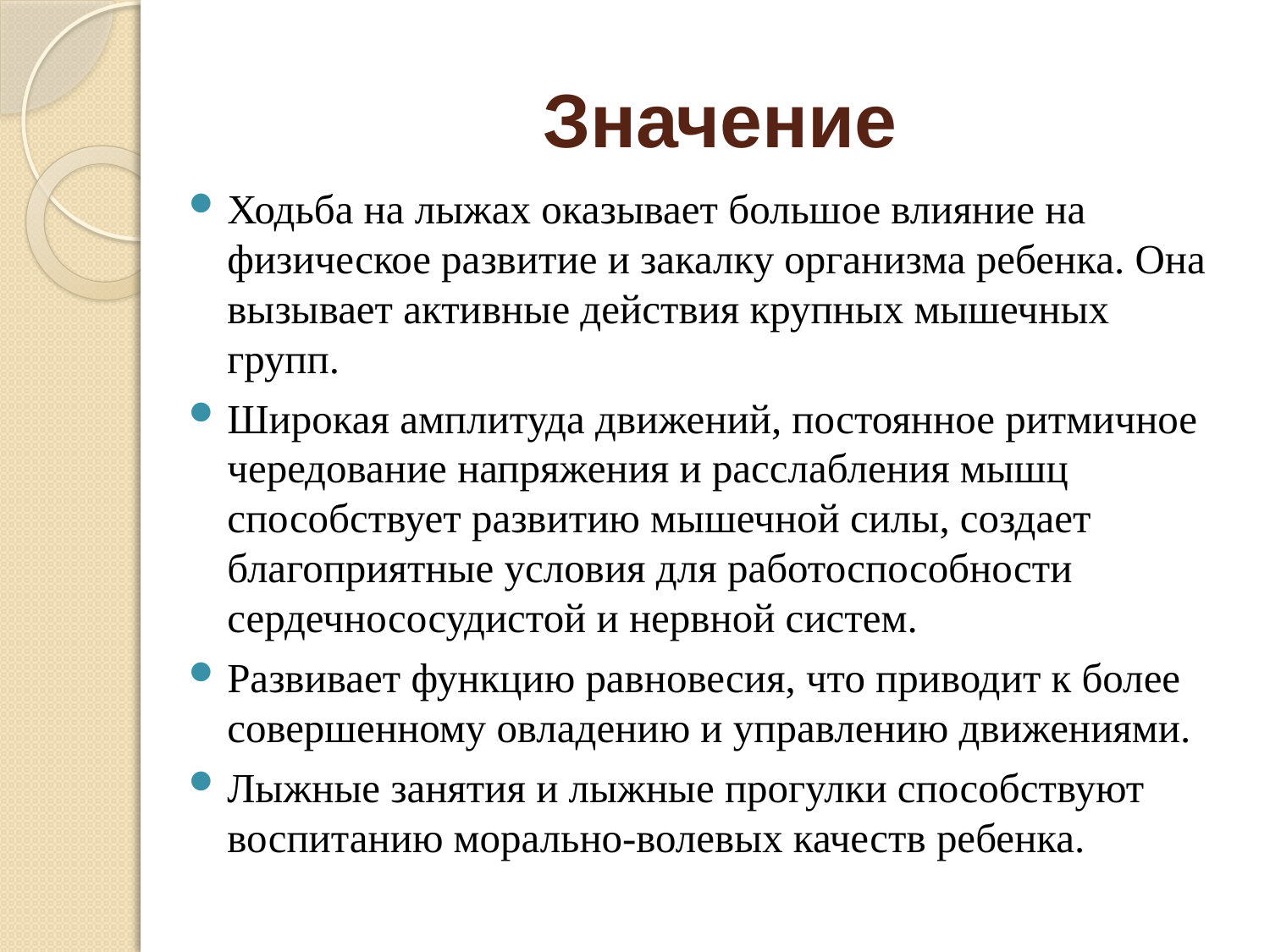

# Значение
Ходьба на лыжах оказывает большое влияние на физическое развитие и закалку организма ребенка. Она вызывает активные действия крупных мышечных групп.
Широкая амплитуда движений, постоянное ритмичное чередование напряжения и расслабления мышц способствует развитию мышечной силы, создает благоприятные условия для работоспособности сердечнососудистой и нервной систем.
Развивает функцию равновесия, что приводит к более совершенному овладению и управлению движениями.
Лыжные занятия и лыжные прогулки способствуют воспитанию морально-волевых качеств ребенка.